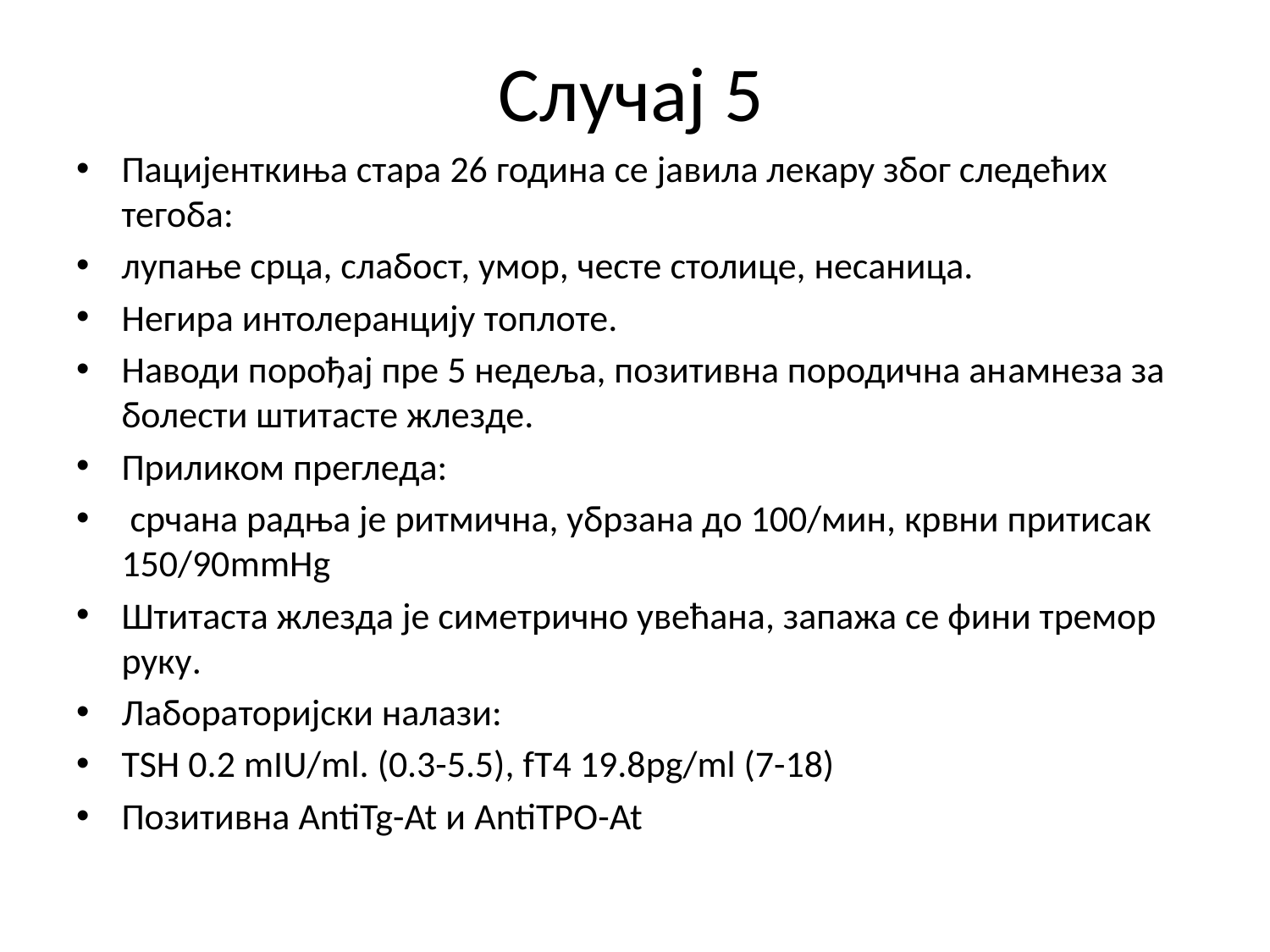

# Случај 5
Пацијенткиња стара 26 година се јавила лекару због следећих тегоба:
лупање срца, слабост, умор, честе столице, несаница.
Негира интолеранцију топлоте.
Наводи порођај пре 5 недеља, позитивна породична анaмнеза за болести штитасте жлезде.
Приликом прегледа:
 срчана радња је ритмична, убрзана до 100/мин, крвни притисак 150/90mmHg
Штитаста жлезда је симетрично увећана, запажа се фини тремор руку.
Лабораторијски налази:
TSH 0.2 mIU/ml. (0.3-5.5), fT4 19.8pg/ml (7-18)
Позитивна AntiTg-At и AntiTPO-At